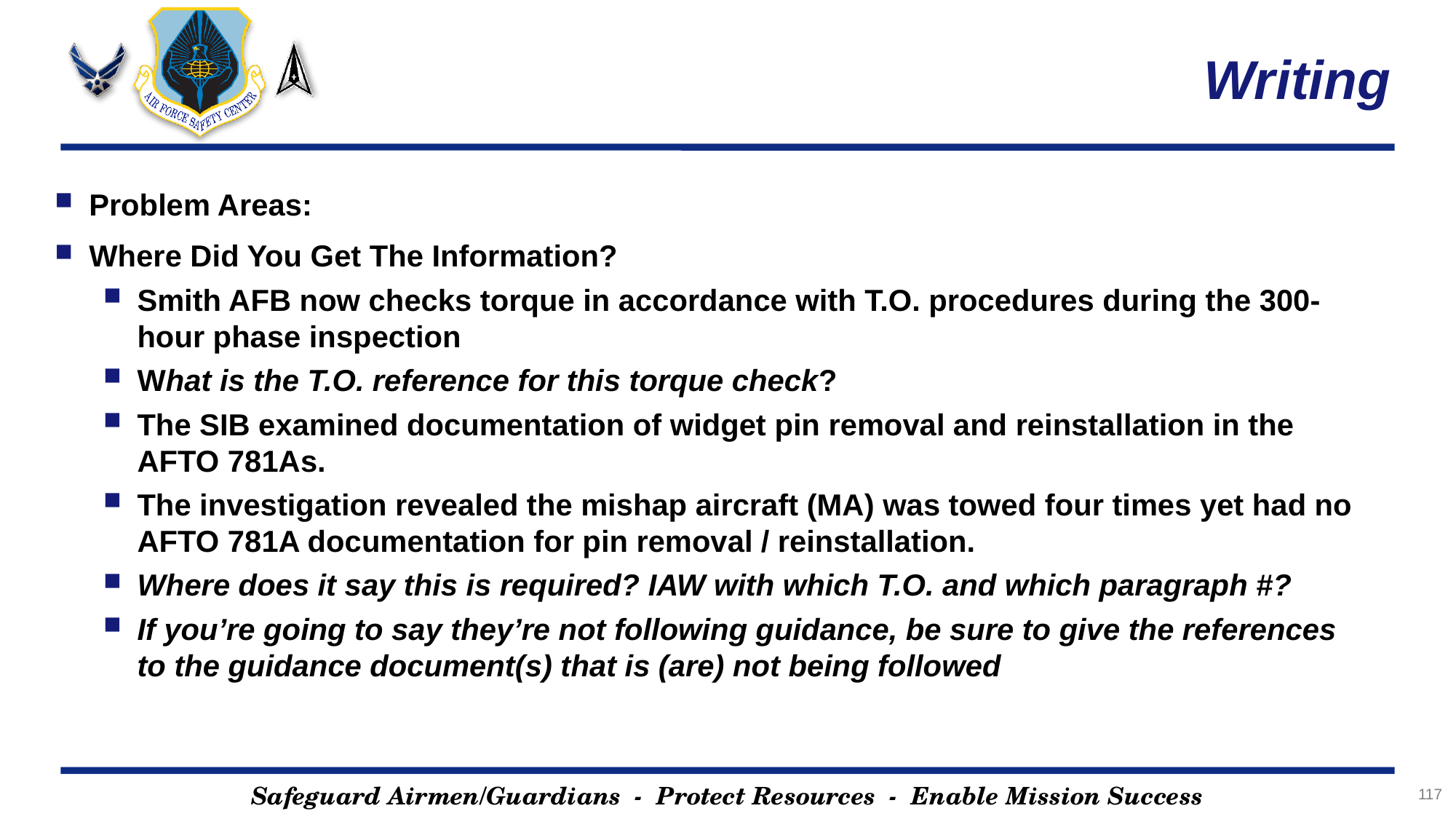

# Writing
Problem Areas:
Where Did You Get The Information?
Smith AFB now checks torque in accordance with T.O. procedures during the 300-hour phase inspection
What is the T.O. reference for this torque check?
The SIB examined documentation of widget pin removal and reinstallation in the AFTO 781As.
The investigation revealed the mishap aircraft (MA) was towed four times yet had no AFTO 781A documentation for pin removal / reinstallation.
Where does it say this is required? IAW with which T.O. and which paragraph #?
If you’re going to say they’re not following guidance, be sure to give the references to the guidance document(s) that is (are) not being followed
117